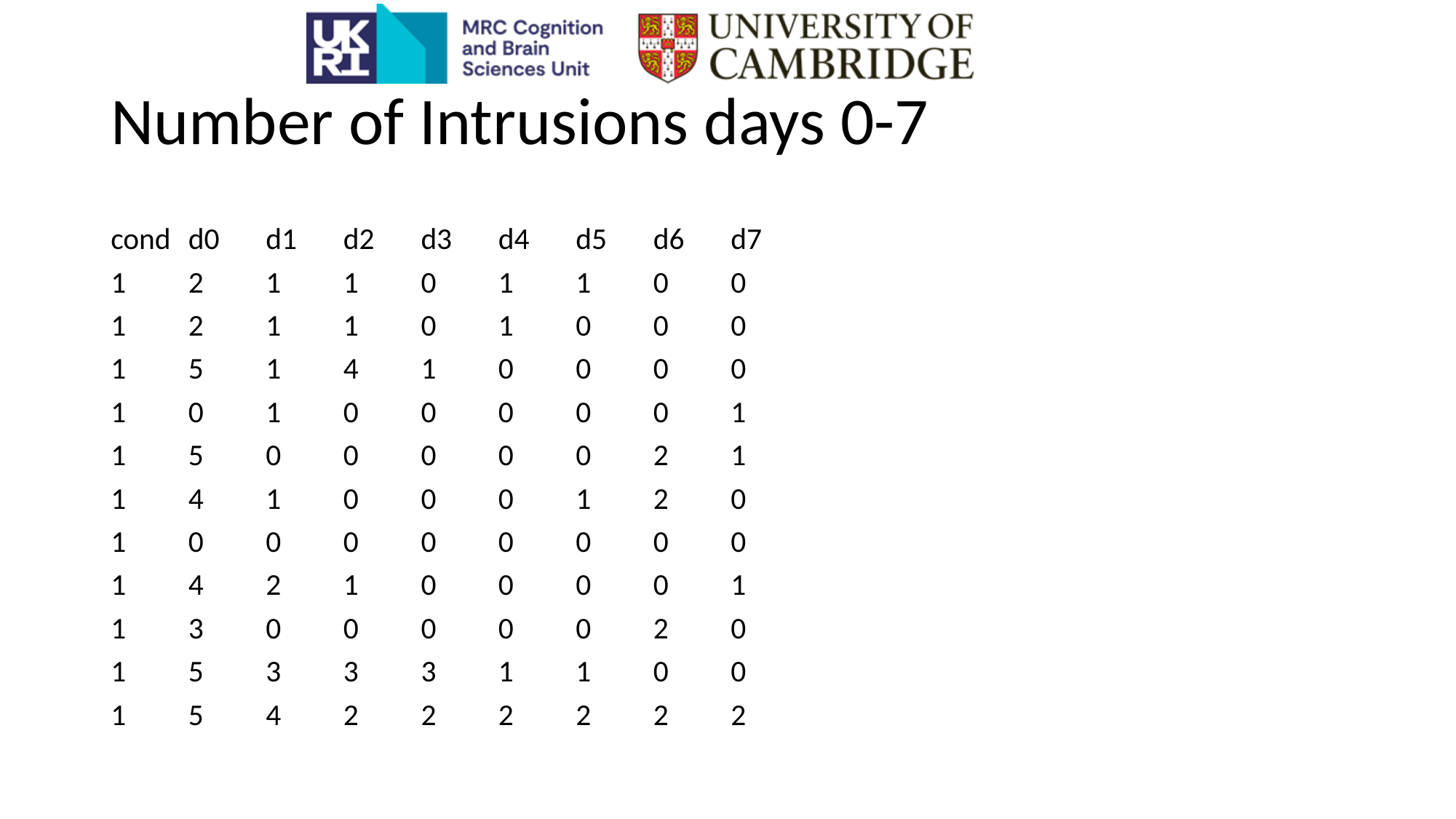

# Number of Intrusions days 0-7
cond	d0	d1	d2	d3	d4	d5	d6	d7
1	2	1	1	0	1	1	0	0
1	2	1	1	0	1	0	0	0
1	5	1	4	1	0	0	0	0
1	0	1	0	0	0	0	0	1
1	5	0	0	0	0	0	2	1
1	4	1	0	0	0	1	2	0
1	0	0	0	0	0	0	0	0
1	4	2	1	0	0	0	0	1
1	3	0	0	0	0	0	2	0
1	5	3	3	3	1	1	0	0
1	5	4	2	2	2	2	2	2